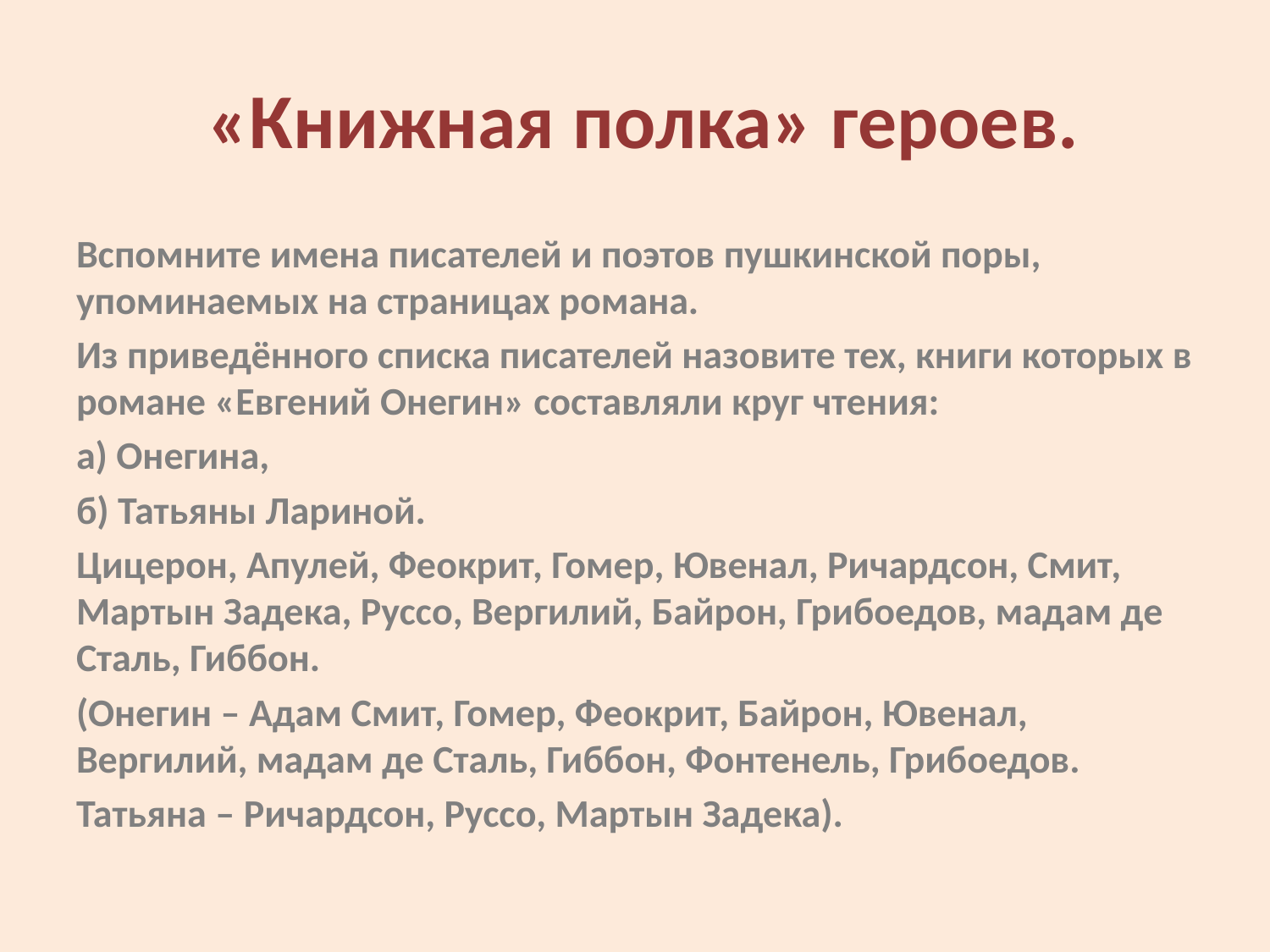

# «Книжная полка» героев.
Вспомните имена писателей и поэтов пушкинской поры, упоминаемых на страницах романа.
Из приведённого списка писателей назовите тех, книги которых в романе «Евгений Онегин» составляли круг чтения:
а) Онегина,
б) Татьяны Лариной.
Цицерон, Апулей, Феокрит, Гомер, Ювенал, Ричардсон, Смит, Мартын Задека, Руссо, Вергилий, Байрон, Грибоедов, мадам де Сталь, Гиббон.
(Онегин – Адам Смит, Гомер, Феокрит, Байрон, Ювенал, Вергилий, мадам де Сталь, Гиббон, Фонтенель, Грибоедов.
Татьяна – Ричардсон, Руссо, Мартын Задека).